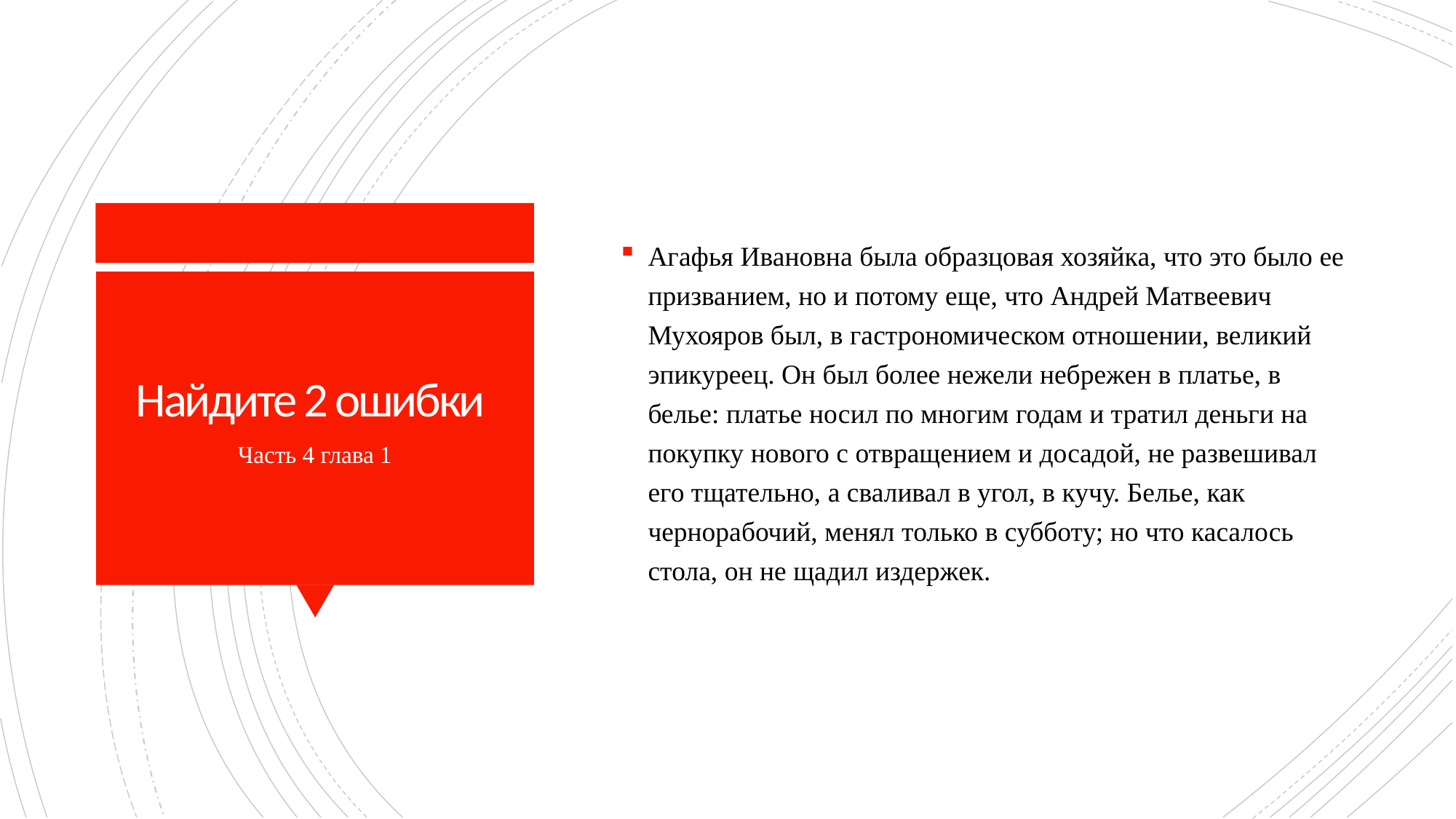

Агафья Ивановна была образцовая хозяйка, что это было ее призванием, но и потому еще, что Андрей Матвеевич Мухояров был, в гастрономическом отношении, великий эпикуреец. Он был более нежели небрежен в платье, в белье: платье носил по многим годам и тратил деньги на покупку нового с отвращением и досадой, не развешивал его тщательно, а сваливал в угол, в кучу. Белье, как чернорабочий, менял только в субботу; но что касалось стола, он не щадил издержек.
# Найдите 2 ошибки
Часть 4 глава 1